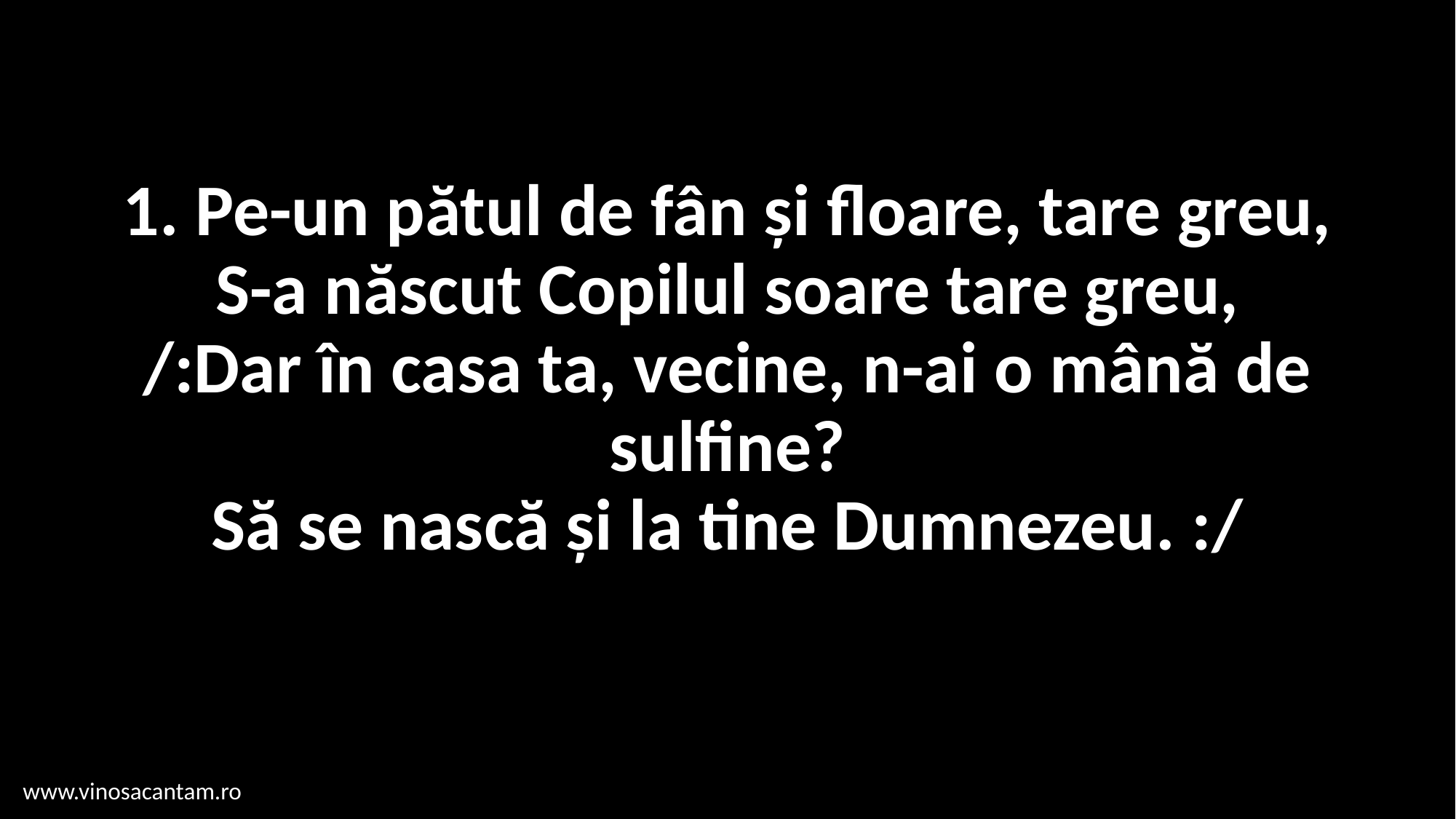

# 1. Pe-un pătul de fân și floare, tare greu, S-a născut Copilul soare tare greu, /:Dar în casa ta, vecine, n-ai o mână de sulfine? Să se nască și la tine Dumnezeu. :/
www.vinosacantam.ro